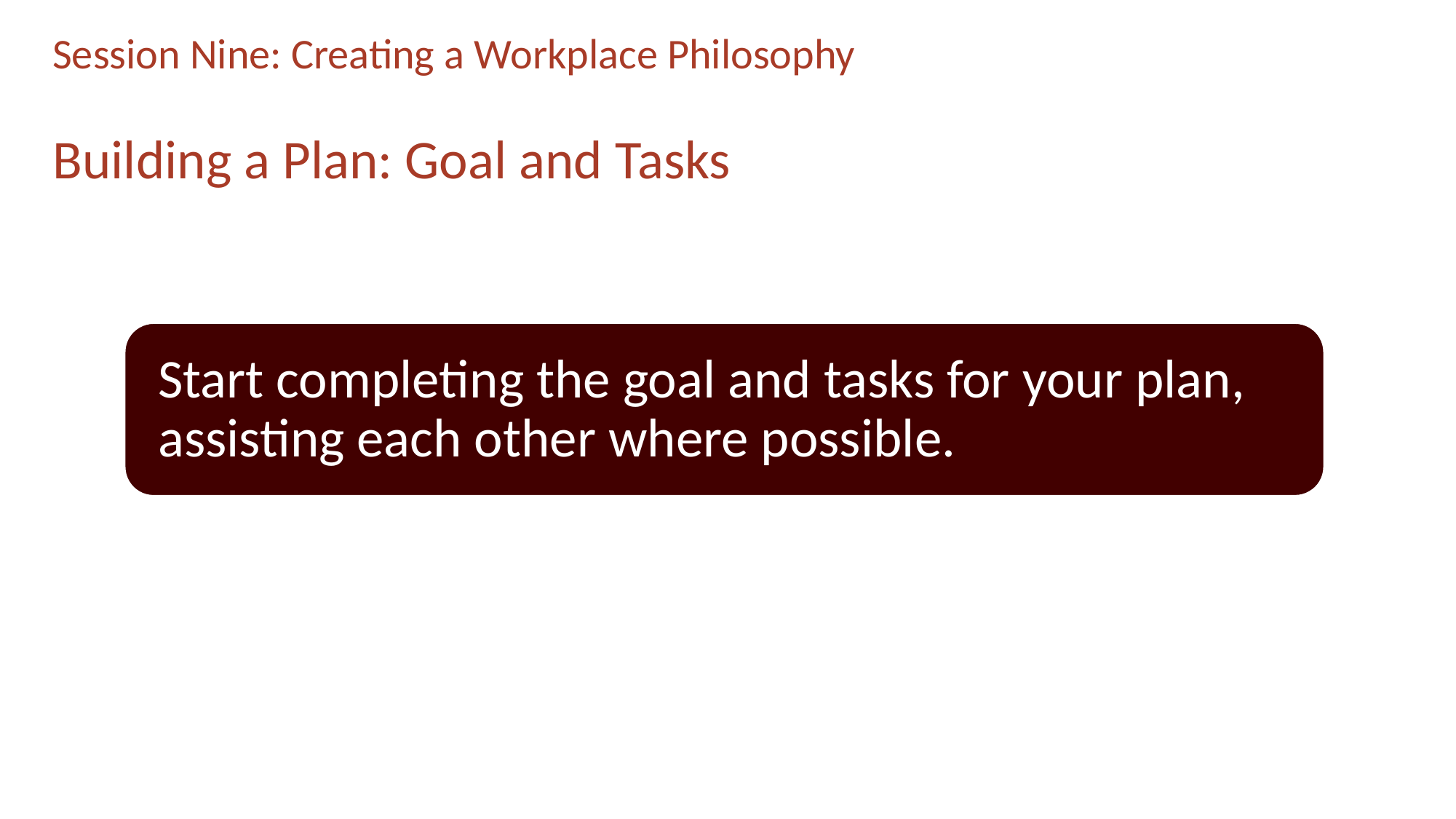

# Session Nine: Creating a Workplace Philosophy
Building a Plan: Goal and Tasks
Start completing the goal and tasks for your plan, assisting each other where possible.